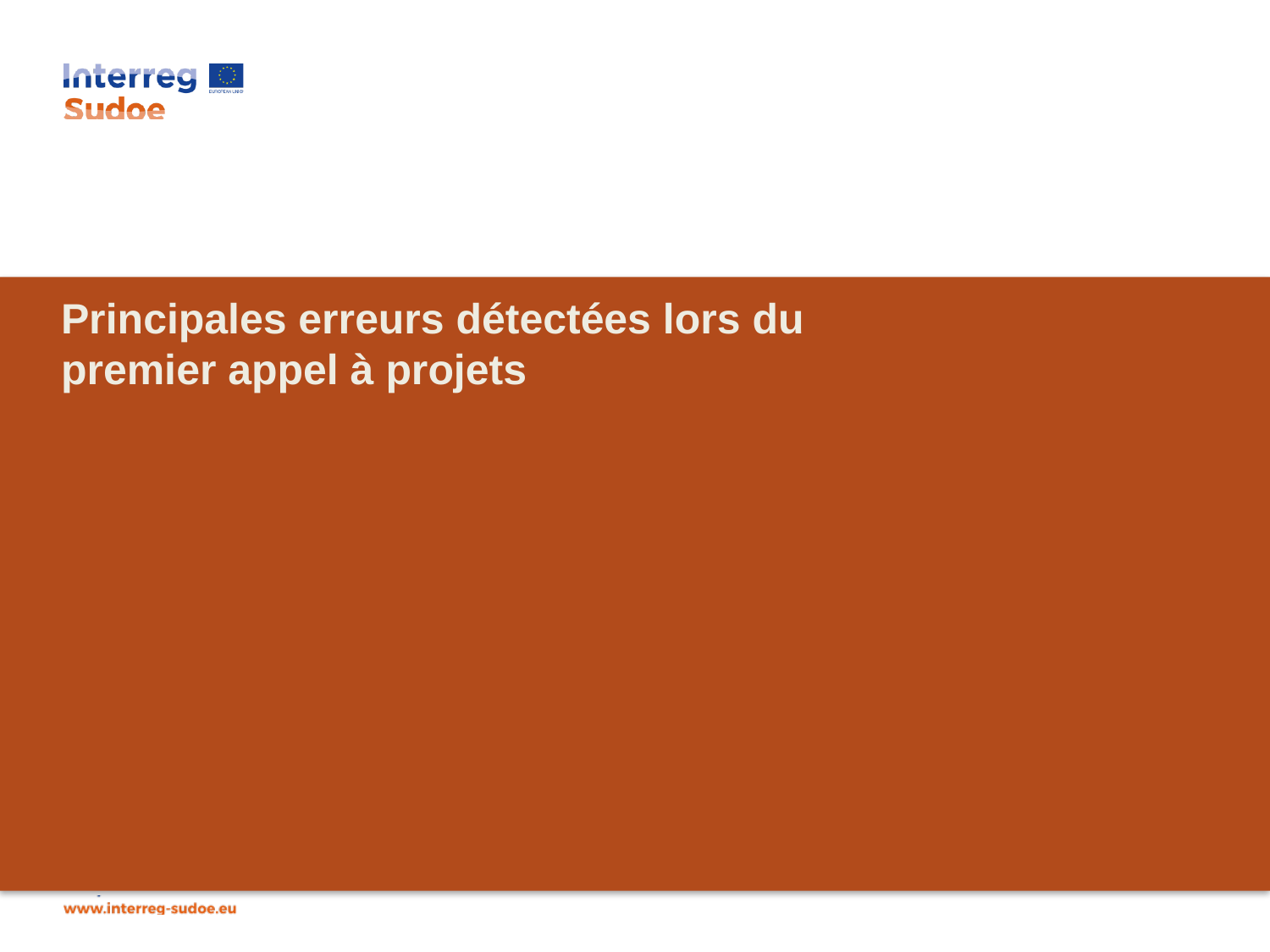

# Principales erreurs détectées lors du premier appel à projets